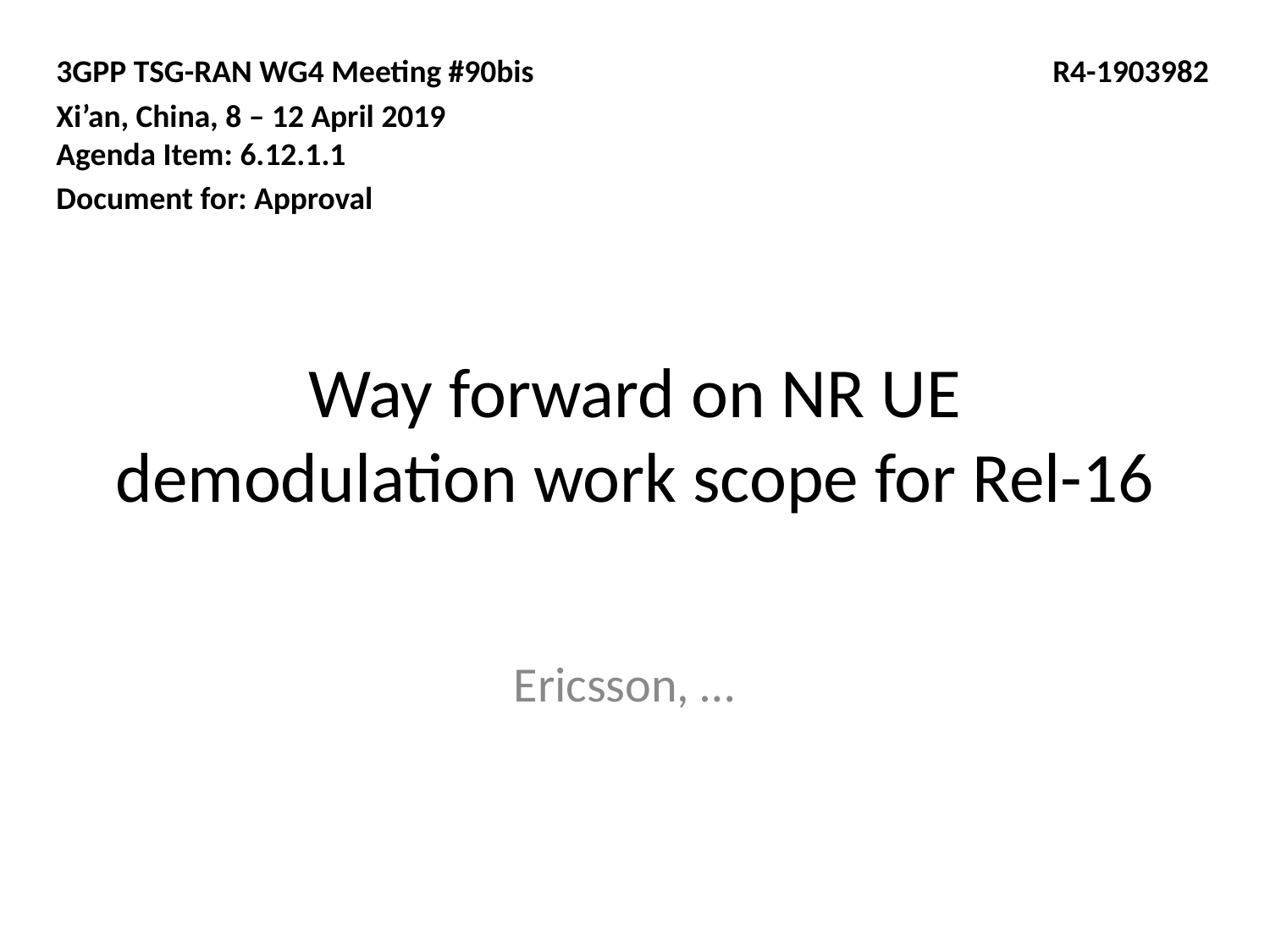

3GPP TSG-RAN WG4 Meeting #90bis
Xi’an, China, 8 – 12 April 2019
Agenda Item: 6.12.1.1
Document for: Approval
R4-1903982
# Way forward on NR UE demodulation work scope for Rel-16
Ericsson, …